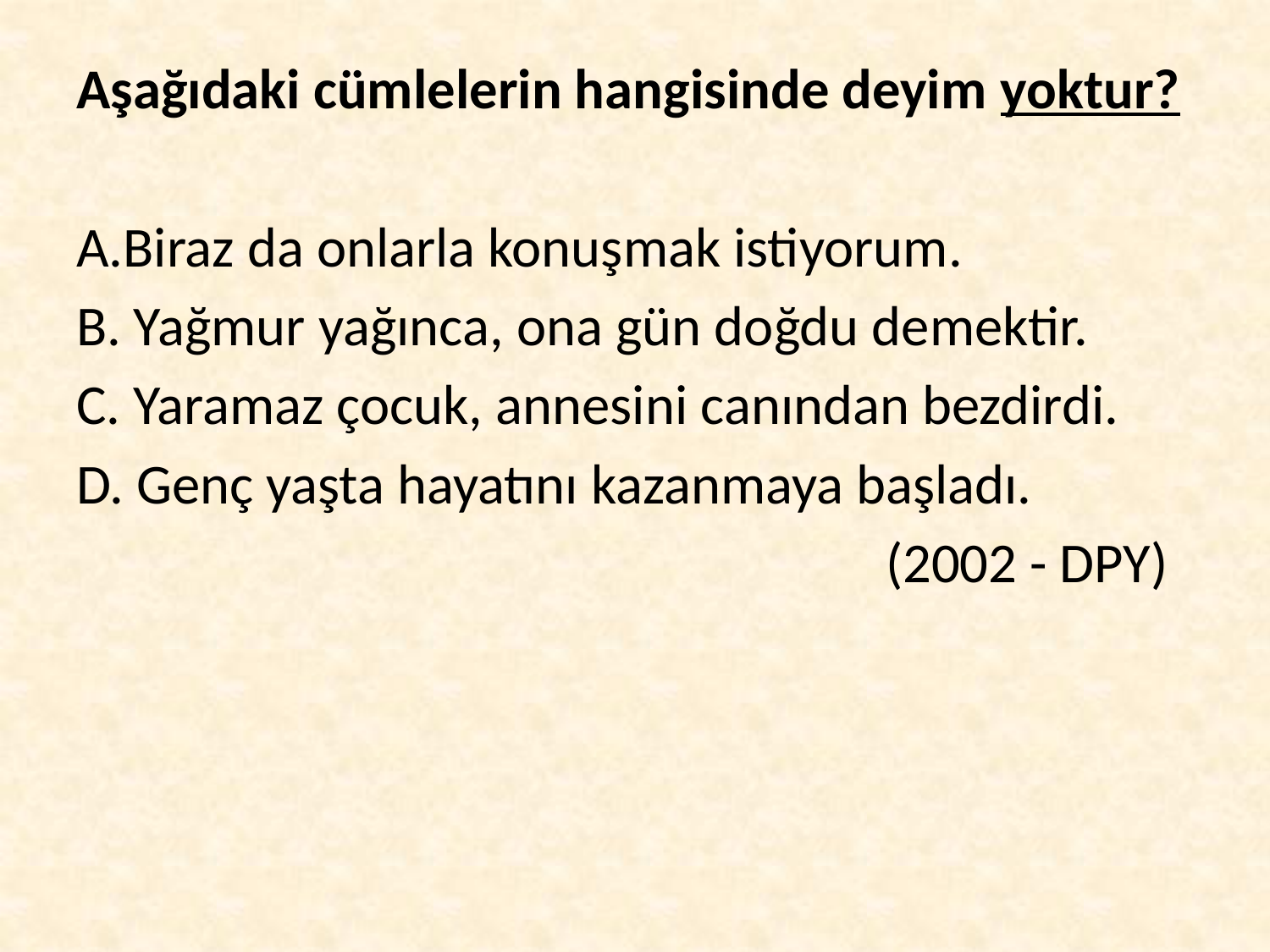

Aşağıdaki cümlelerin hangisinde deyim yoktur?

A.Biraz da onlarla konuşmak istiyorum.
B. Yağmur yağınca, ona gün doğdu demektir.
C. Yaramaz çocuk, annesini canından bezdirdi.
D. Genç yaşta hayatını kazanmaya başladı.
							(2002 - DPY)